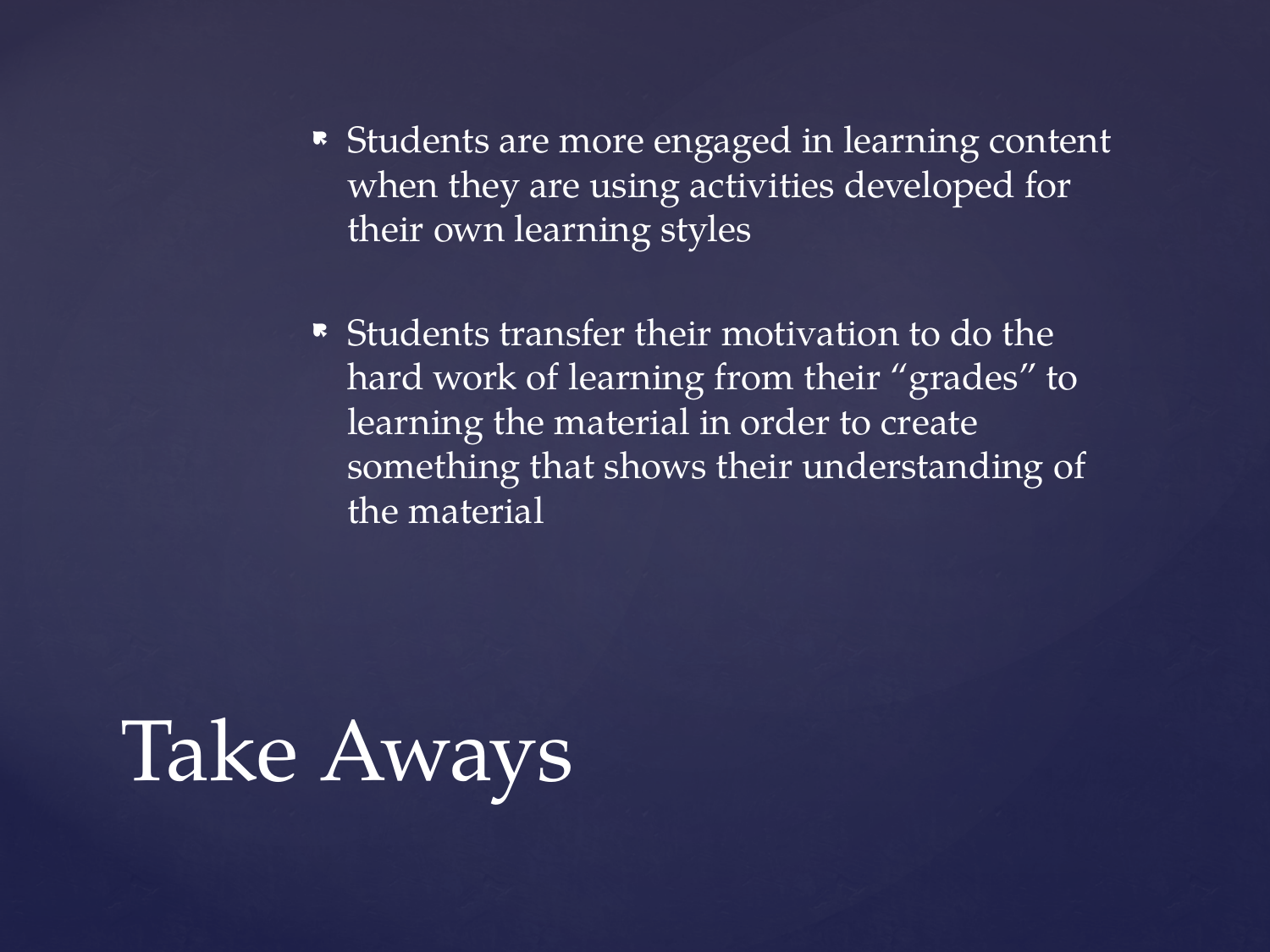

Students are more engaged in learning content when they are using activities developed for their own learning styles

Students transfer their motivation to do the hard work of learning from their “grades” to learning the material in order to create something that shows their understanding of the material

# Take Aways